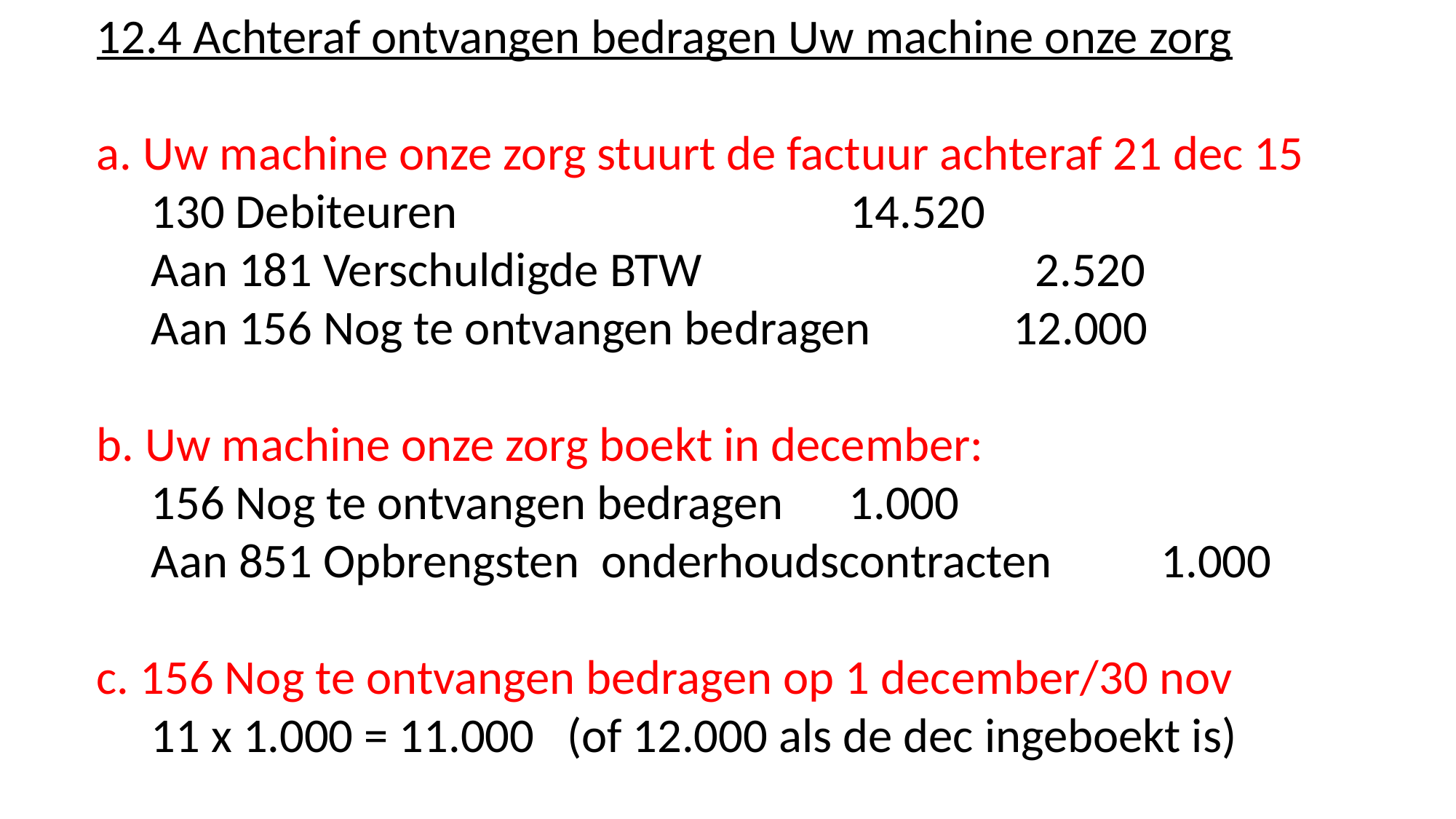

12.4 Achteraf ontvangen bedragen Uw machine onze zorg

a. Uw machine onze zorg stuurt de factuur achteraf 21 dec 15
     130 Debiteuren                                    14.520
     Aan 181 Verschuldigde BTW                        	      2.520
     Aan 156 Nog te ontvangen bedragen             12.000

b. Uw machine onze zorg boekt in december:
     156 Nog te ontvangen bedragen      1.000
     Aan 851 Opbrengsten  onderhoudscontracten          1.000

c. 156 Nog te ontvangen bedragen op 1 december/30 nov
     11 x 1.000 = 11.000   (of 12.000 als de dec ingeboekt is)